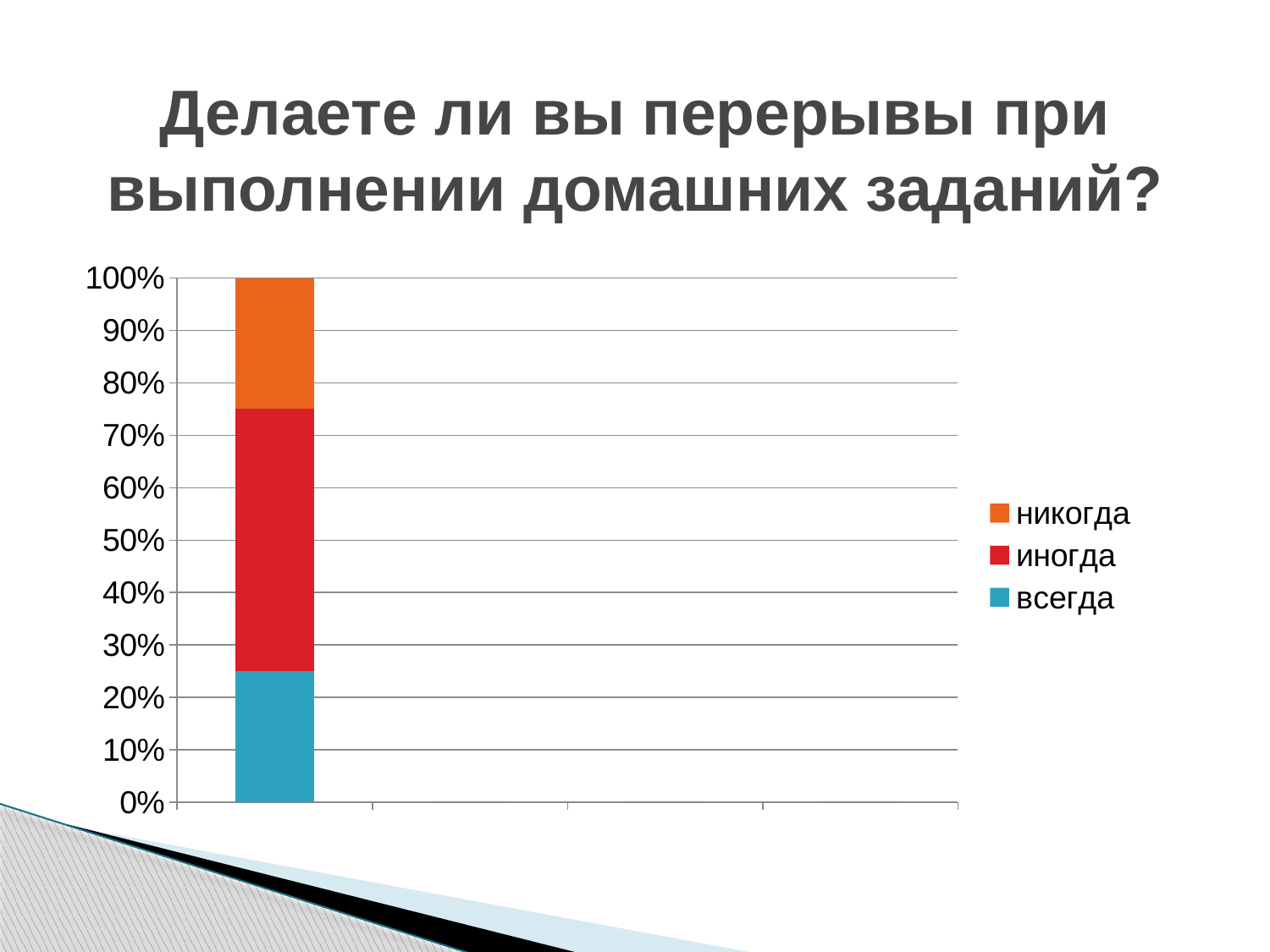

# Делаете ли вы перерывы при выполнении домашних заданий?

### Chart

| Category | всегда | иногда | никогда |
|---|---|---|---|
|   | 25.0 | 50.0 | 25.0 |
|   | 0.0 | 0.0 | 0.0 |
|   | 0.0 | 0.0 | 0.0 |
|   | 0.0 | 0.0 | 0.0 |